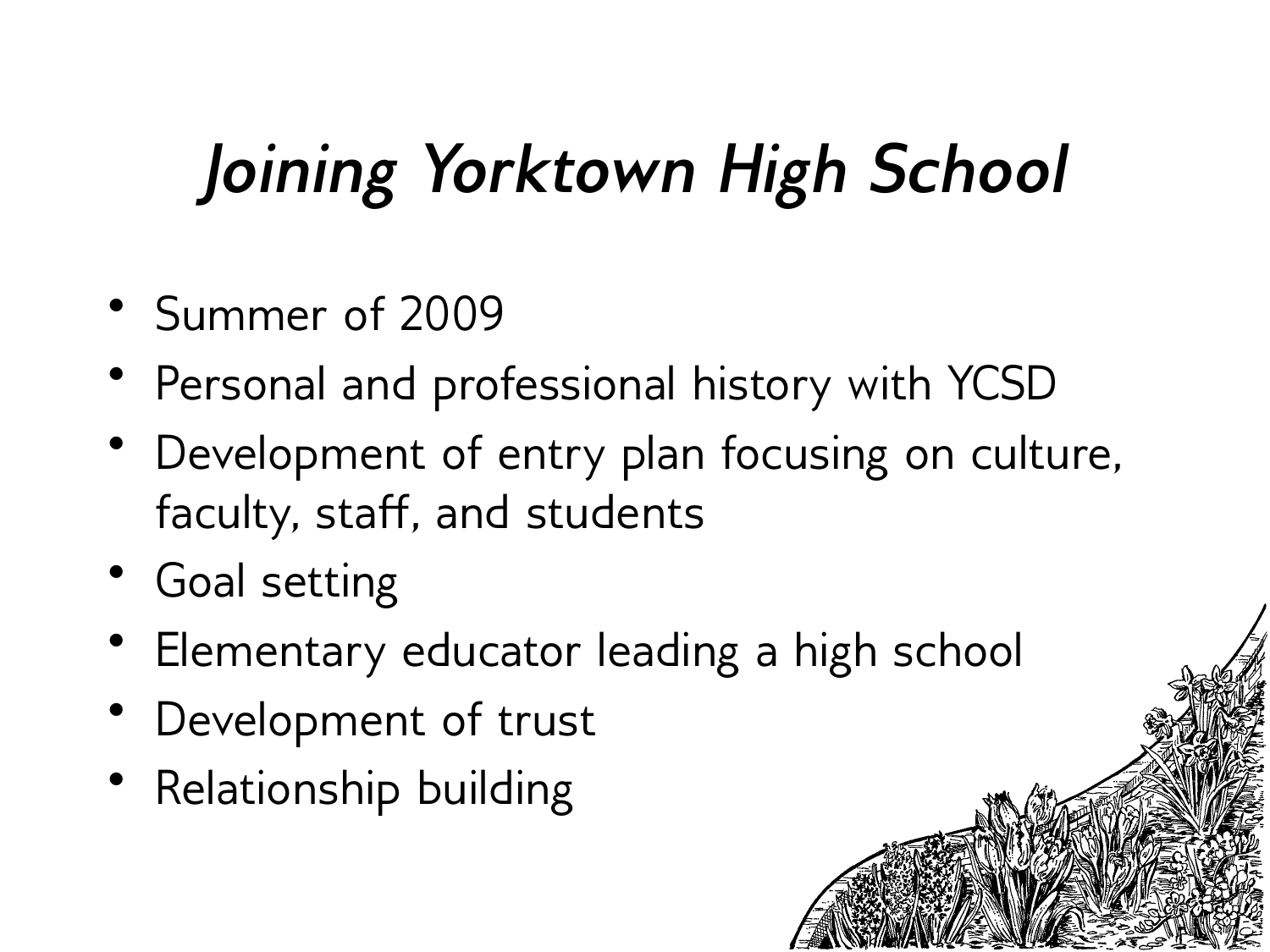

# Joining Yorktown High School
Summer of 2009
Personal and professional history with YCSD
Development of entry plan focusing on culture, faculty, staff, and students
Goal setting
Elementary educator leading a high school
Development of trust
Relationship building